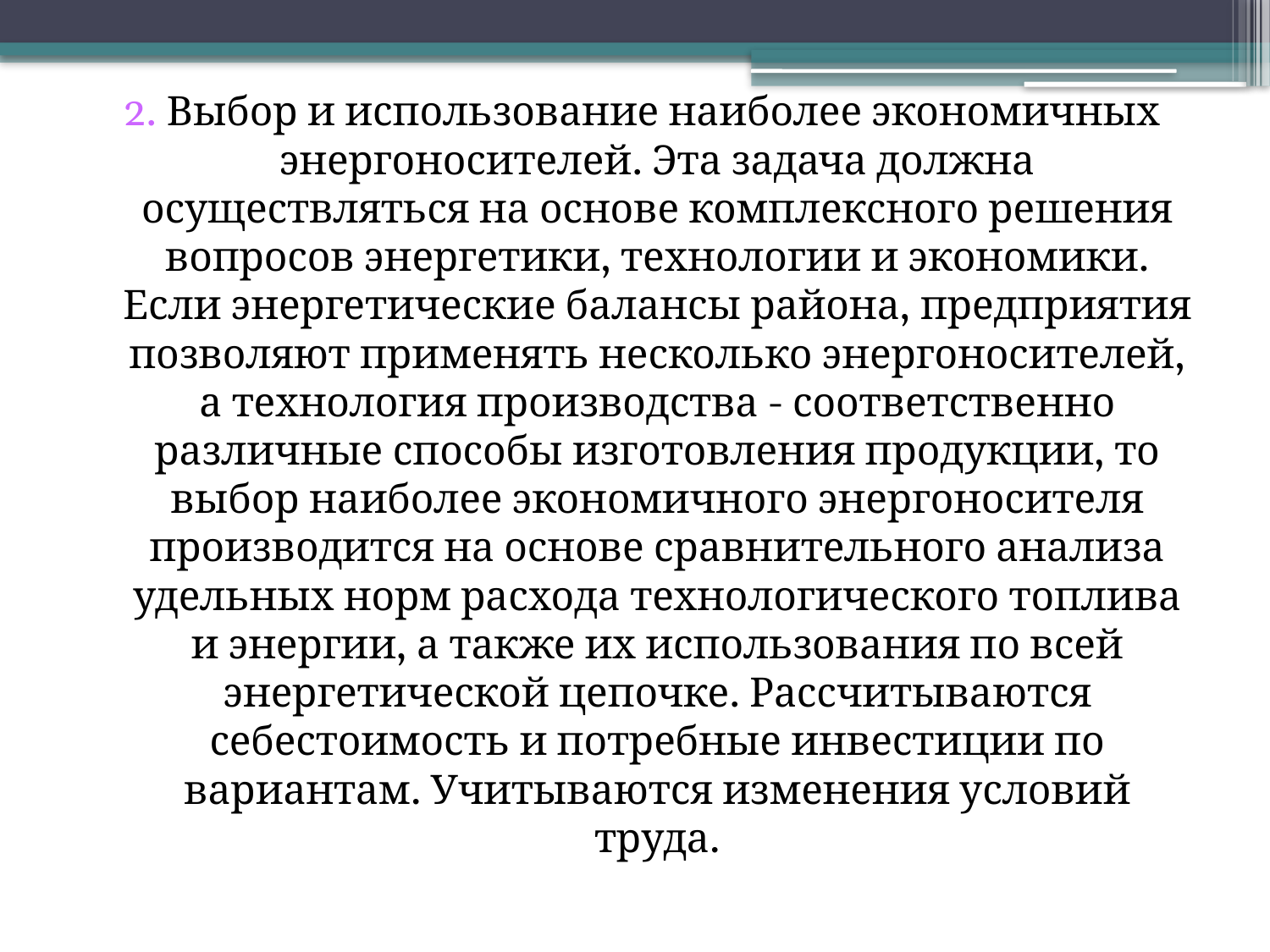

2. Выбор и использование наиболее экономичных энергоносителей. Эта задача должна осуществляться на основе комплексного решения вопросов энергетики, технологии и экономики. Если энергетические балансы района, предприятия позволяют применять несколько энергоносителей, а технология производства - соответственно различные способы изготовления продукции, то выбор наиболее экономичного энергоносителя производится на основе сравнительного анализа удельных норм расхода технологического топлива и энергии, а также их использования по всей энергетической цепочке. Рассчитываются себестоимость и потребные инвестиции по вариантам. Учитываются изменения условий труда.